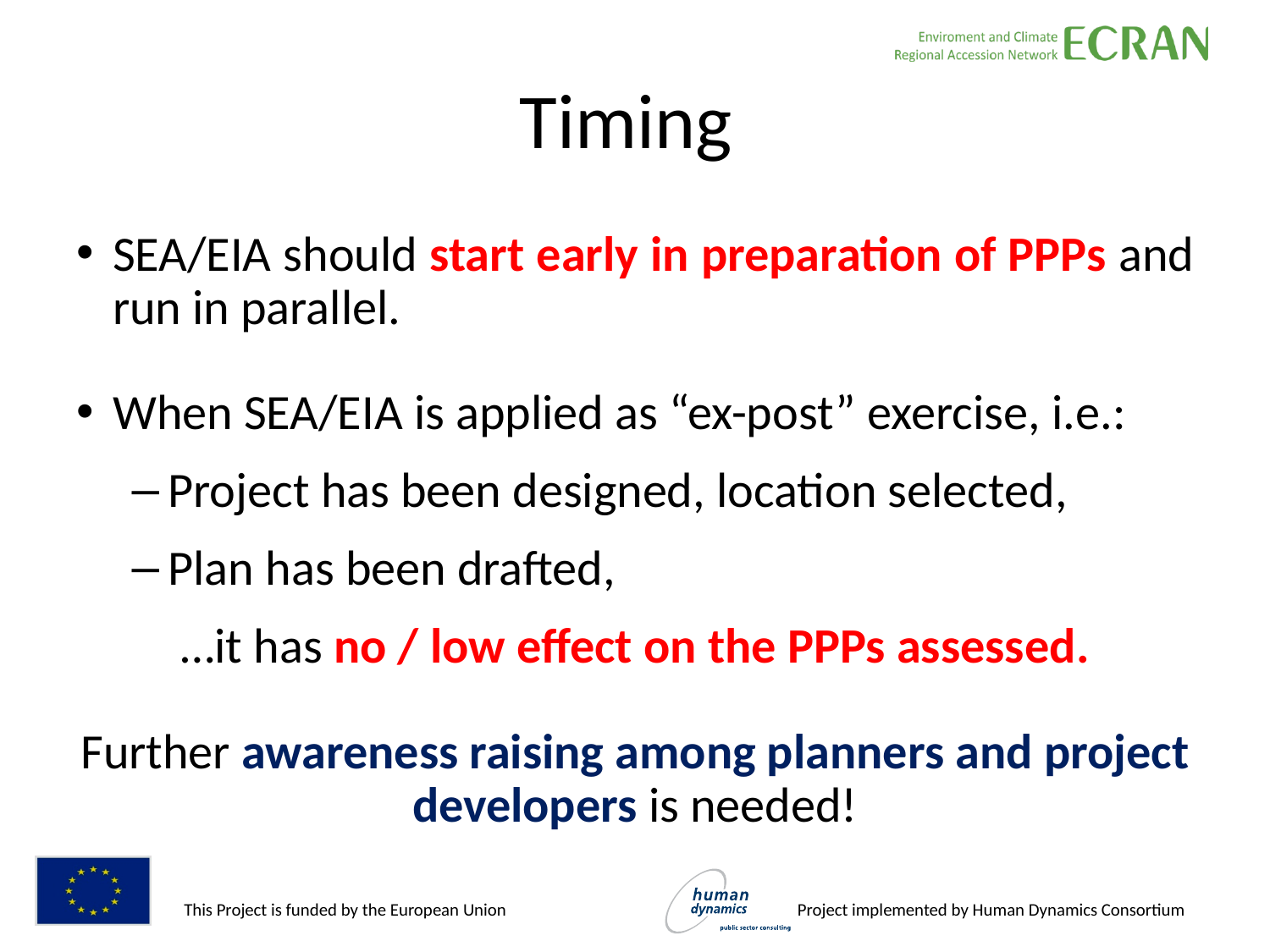

# Timing
SEA/EIA should start early in preparation of PPPs and run in parallel.

When SEA/EIA is applied as “ex-post” exercise, i.e.:
Project has been designed, location selected,
Plan has been drafted,
…it has no / low effect on the PPPs assessed.

Further awareness raising among planners and project developers is needed!